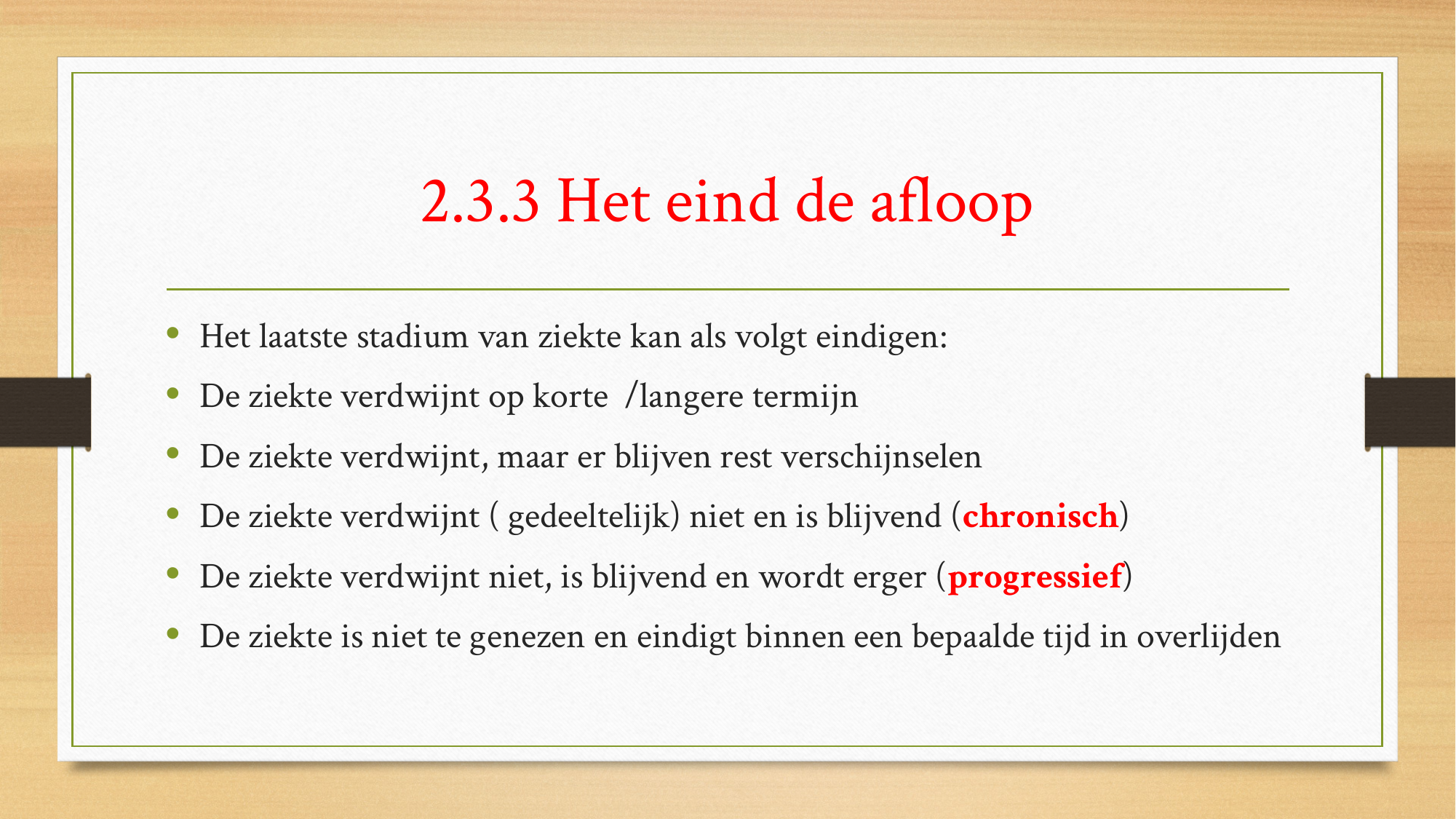

# 2.3.3 Het eind de afloop
Het laatste stadium van ziekte kan als volgt eindigen:
De ziekte verdwijnt op korte  /langere termijn
De ziekte verdwijnt, maar er blijven rest verschijnselen
De ziekte verdwijnt ( gedeeltelijk) niet en is blijvend (chronisch)
De ziekte verdwijnt niet, is blijvend en wordt erger (progressief)
De ziekte is niet te genezen en eindigt binnen een bepaalde tijd in overlijden